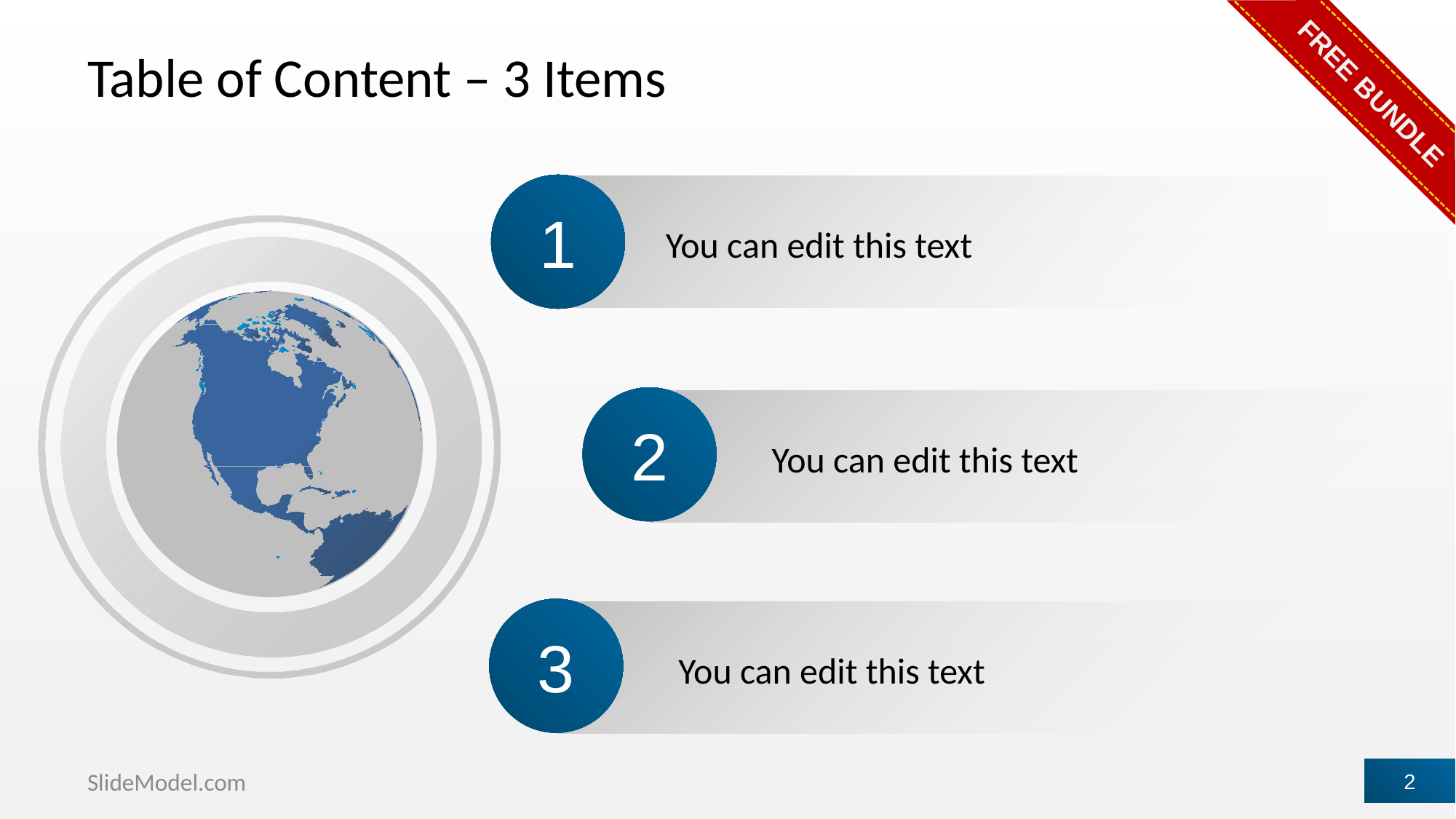

FREE BUNDLE
# Table of Content – 3 Items

1

You can edit this text

2

You can edit this text
3

You can edit this text
SlideModel.com
2